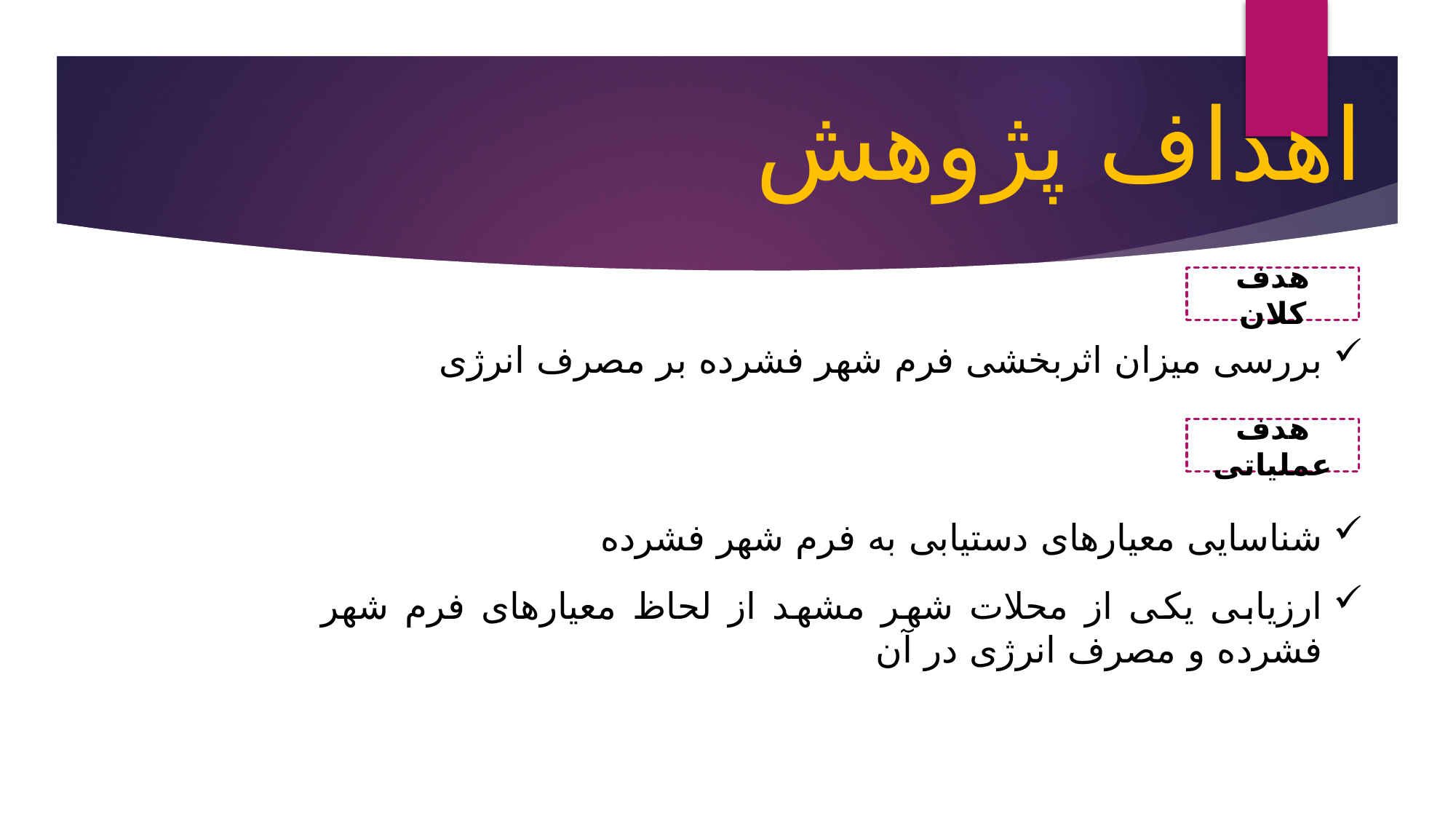

اهداف پژوهش
هدف کلان
بررسی میزان اثربخشی فرم شهر فشرده بر مصرف انرژی
هدف عملیاتی
شناسایی معیارهای دستیابی به فرم شهر فشرده
ارزیابی یکی از محلات شهر مشهد از لحاظ معیارهای فرم شهر فشرده و مصرف انرژی در آن